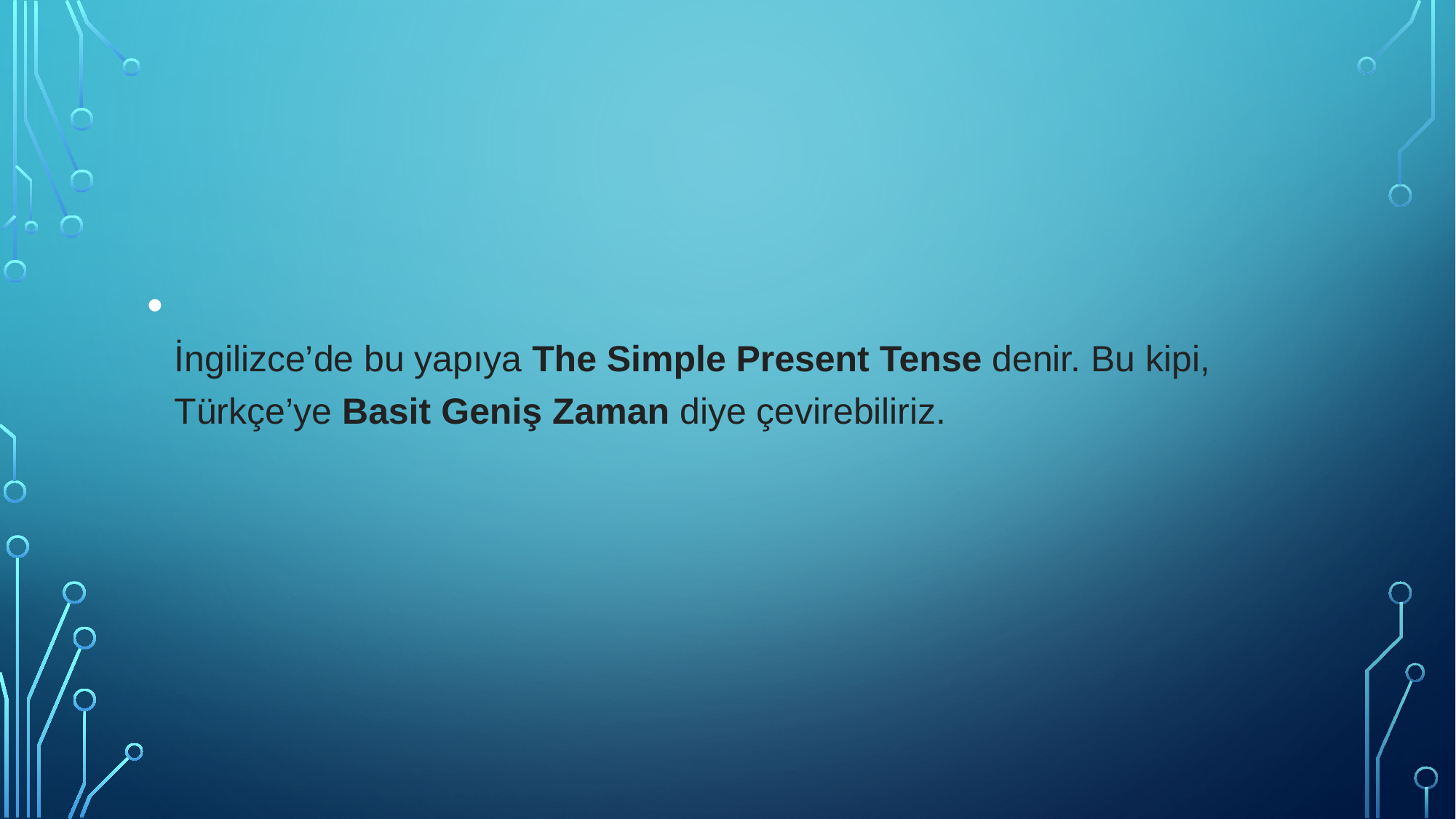

#
İngilizce’de bu yapıya The Simple Present Tense denir. Bu kipi, Türkçe’ye Basit Geniş Zaman diye çevirebiliriz.